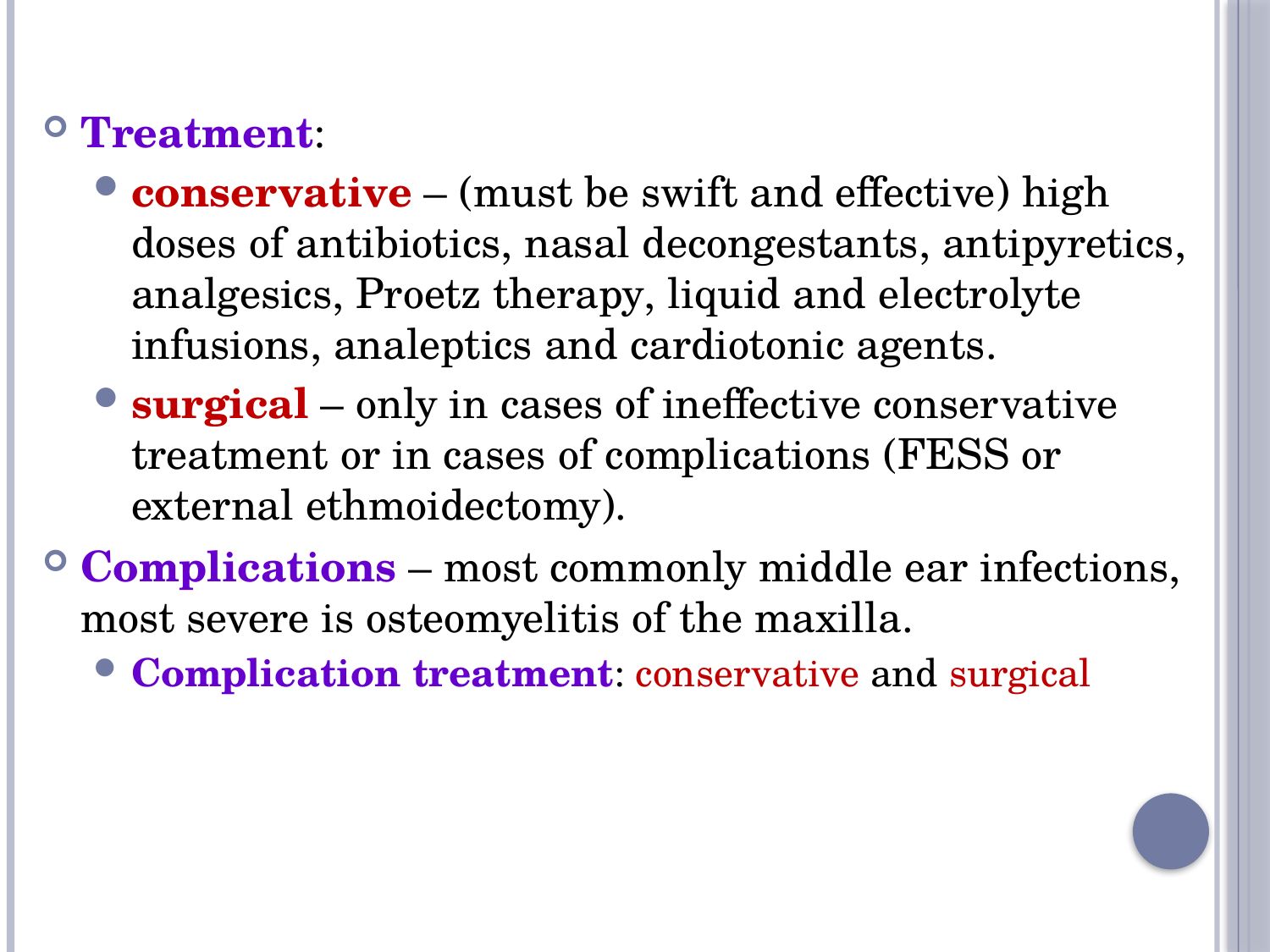

Treatment:
conservative – (must be swift and effective) high doses of antibiotics, nasal decongestants, antipyretics, analgesics, Proetz therapy, liquid and electrolyte infusions, analeptics and cardiotonic agents.
surgical – only in cases of ineffective conservative treatment or in cases of complications (FESS or external ethmoidectomy).
Complications – most commonly middle ear infections, most severe is osteomyelitis of the maxilla.
Complication treatment: conservative and surgical